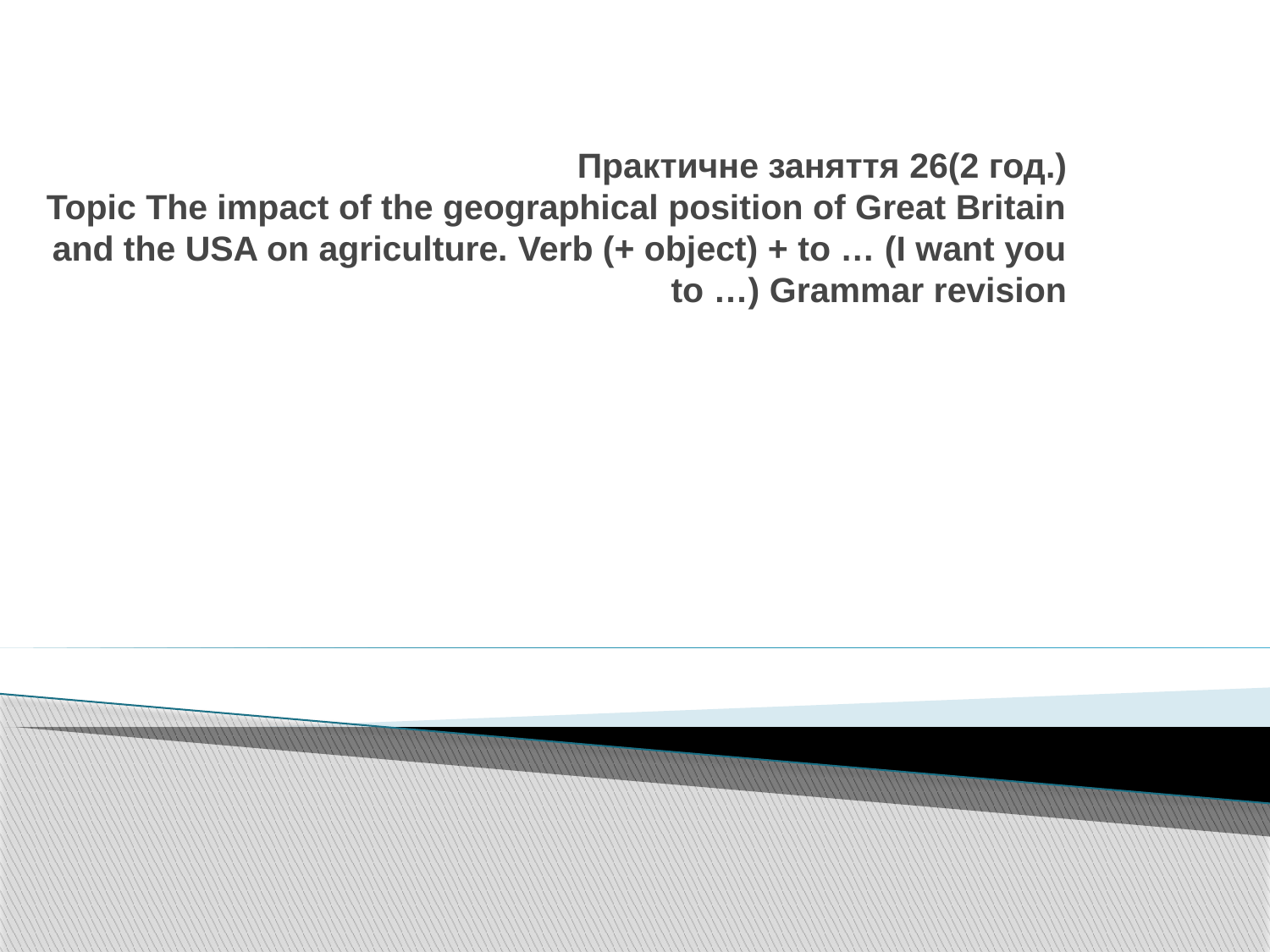

# Практичне заняття 26(2 год.) Topic The impact of the geographical position of Great Britain and the USA on agriculture. Verb (+ object) + to … (I want you to …) Grammar revision